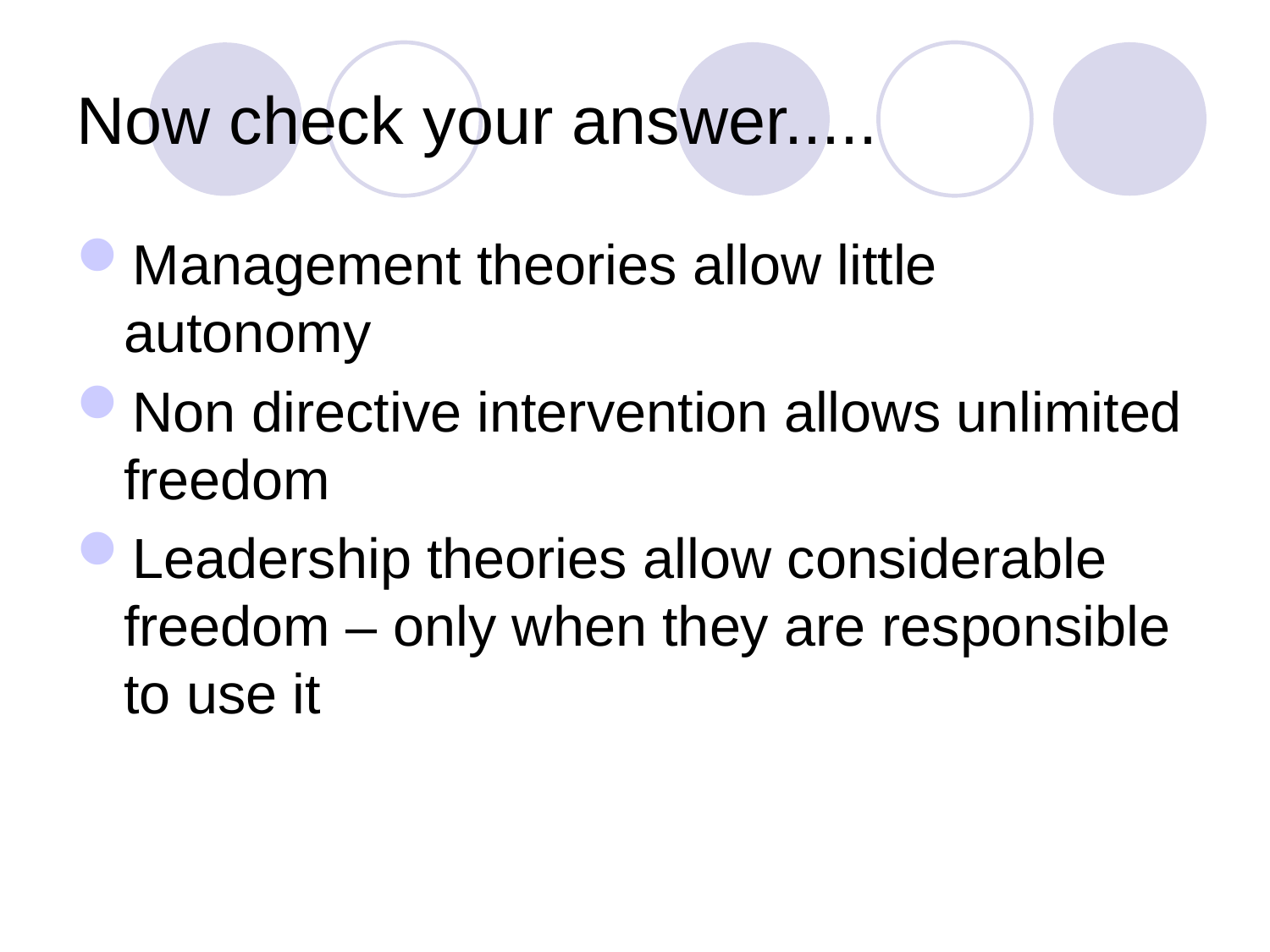

# Now check your answer.....
Management theories allow little autonomy
Non directive intervention allows unlimited freedom
Leadership theories allow considerable freedom – only when they are responsible to use it